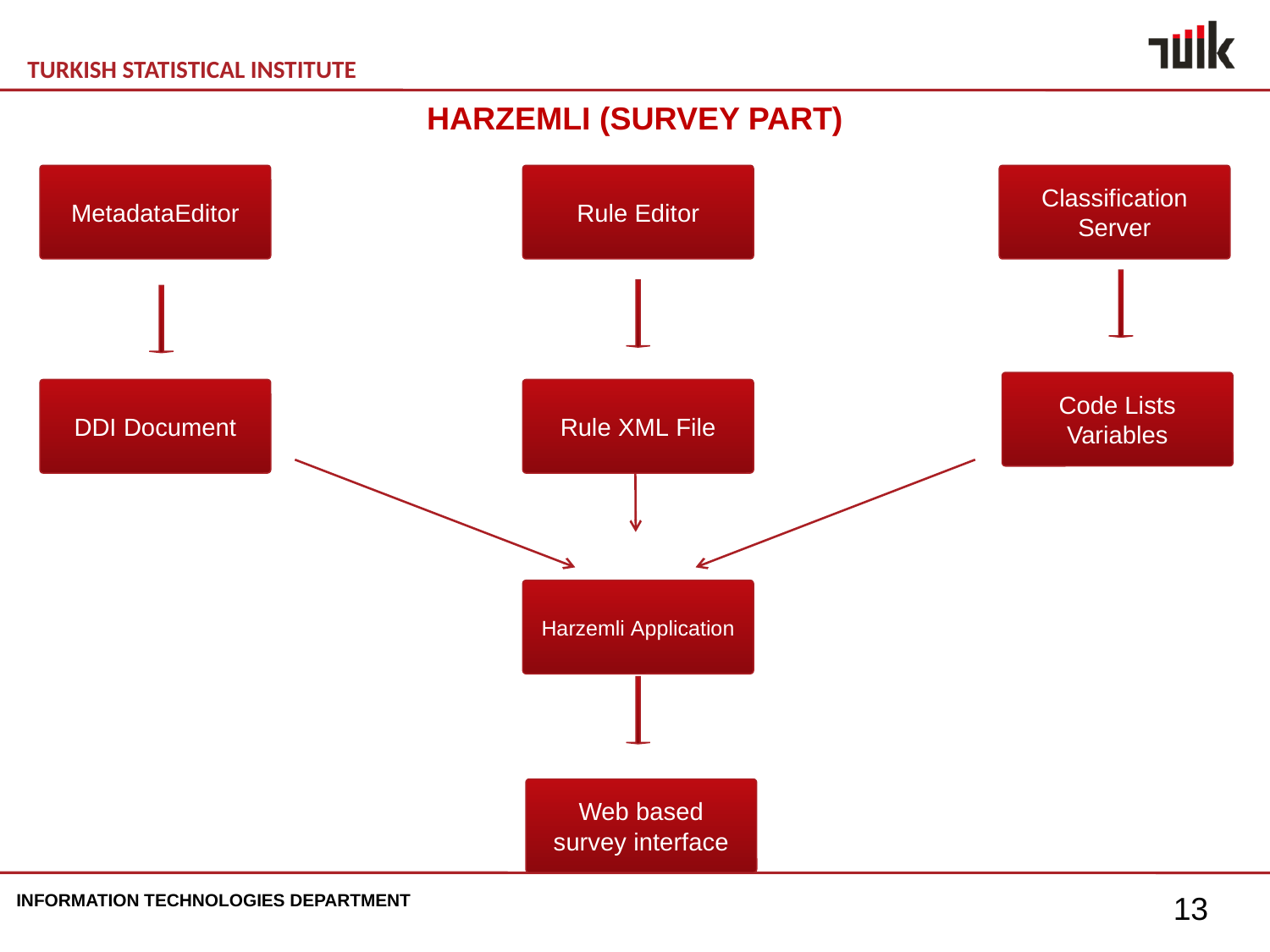

HARZEMLI (SURVEY PART)
MetadataEditor
Rule Editor
Classification Server

Code Lists
Variables
DDI Document
Rule XML File
Harzemli Application
Web based survey interface